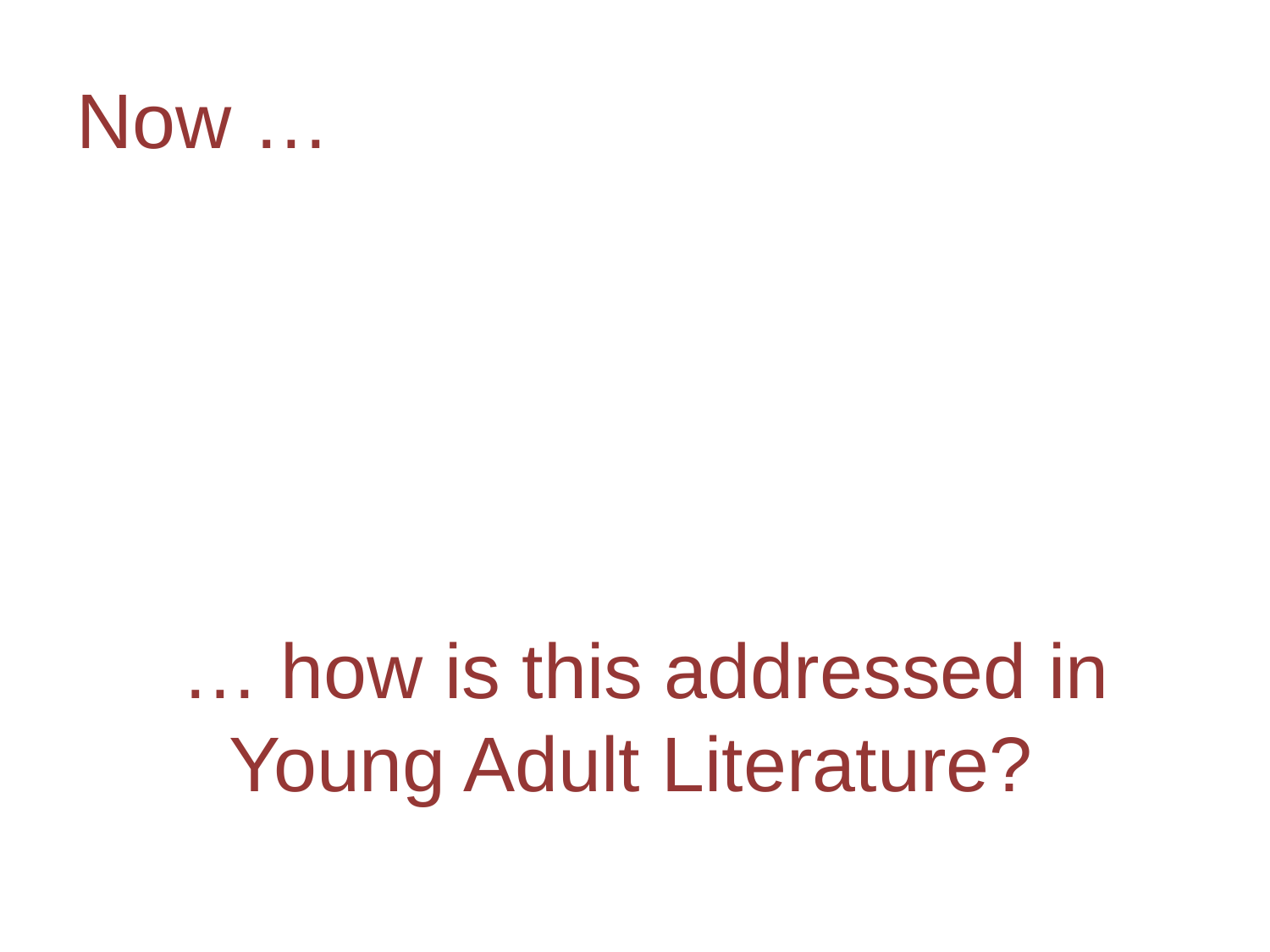

# Now …
… how is this addressed in Young Adult Literature?